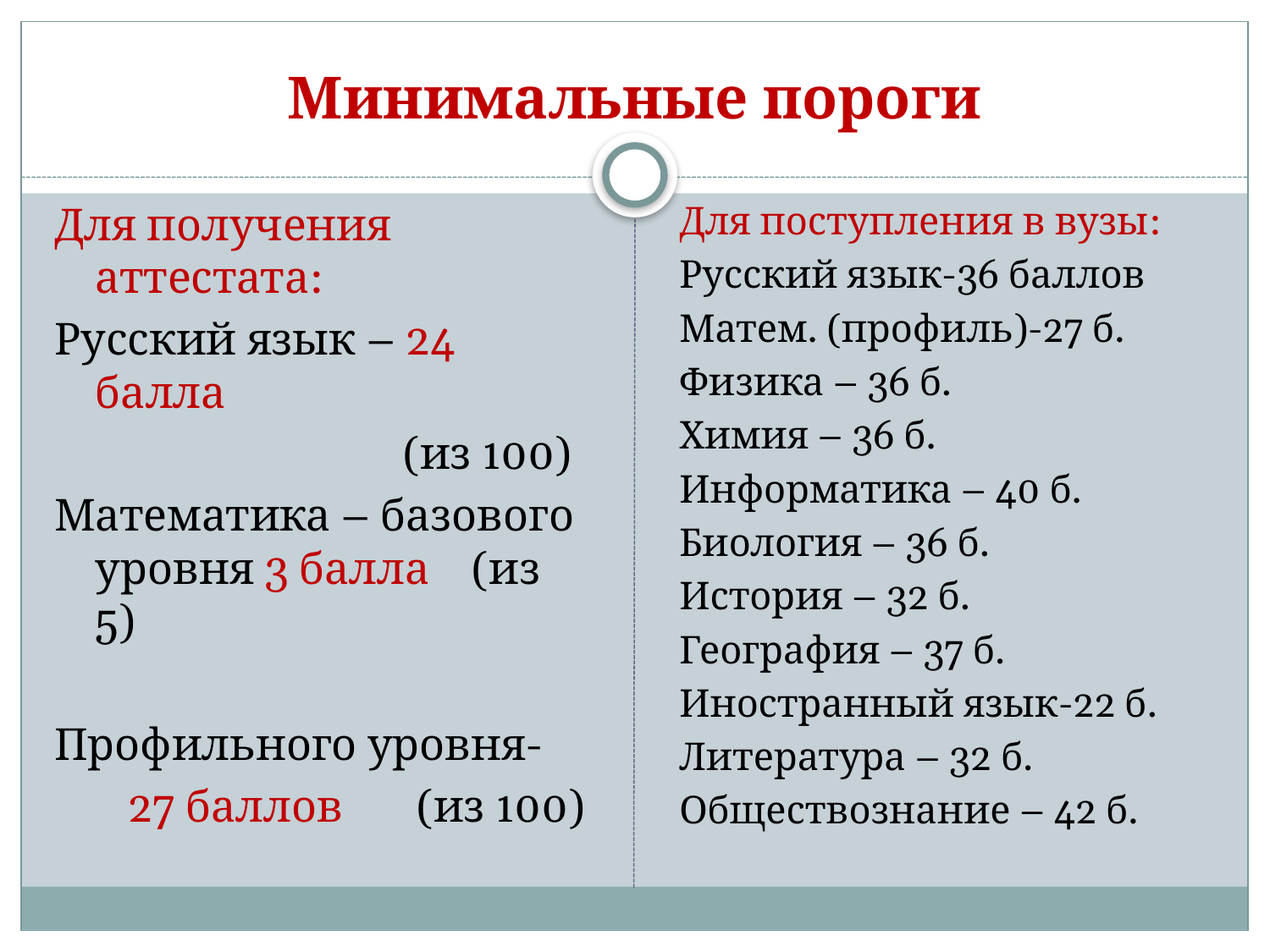

# Минимальные пороги
Для получения аттестата:
Русский язык – 24 балла
                                 (из 100)
Математика – базового уровня 3 балла    (из 5)

Профильного уровня-
       27 баллов       (из 100)
Для поступления в вузы:
Русский язык-36 баллов
Матем. (профиль)-27 б.
Физика – 36 б.
Химия – 36 б.
Информатика – 40 б.
Биология – 36 б.
История – 32 б.
География – 37 б.
Иностранный язык-22 б.
Литература – 32 б.
Обществознание – 42 б.